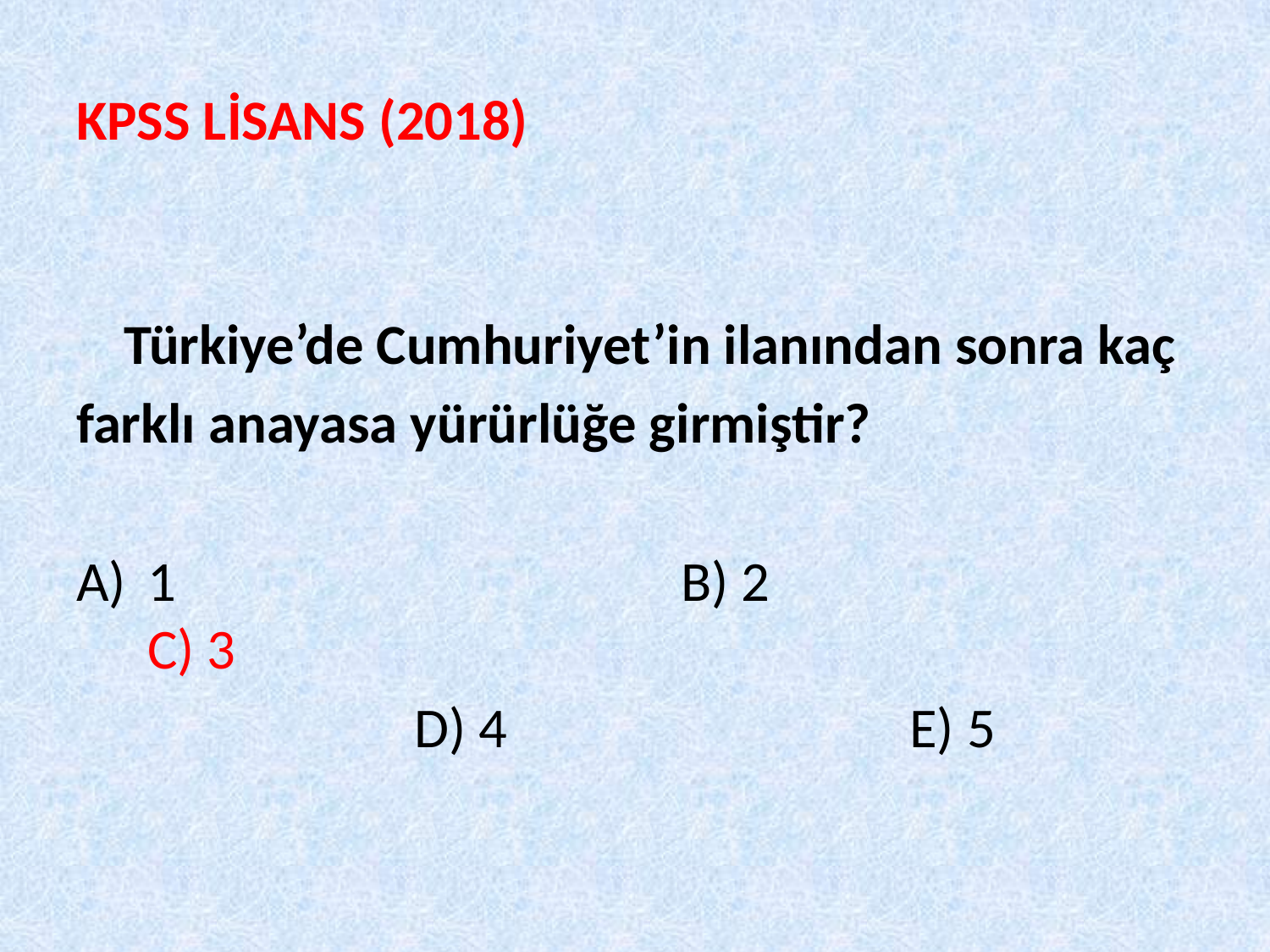

# KPSS LİSANS (2018)

	Türkiye’de Cumhuriyet’in ilanından sonra kaç
farklı anayasa yürürlüğe girmiştir?

1	   			  B) 2	       			C) 3
		   	 D) 4	                		E) 5